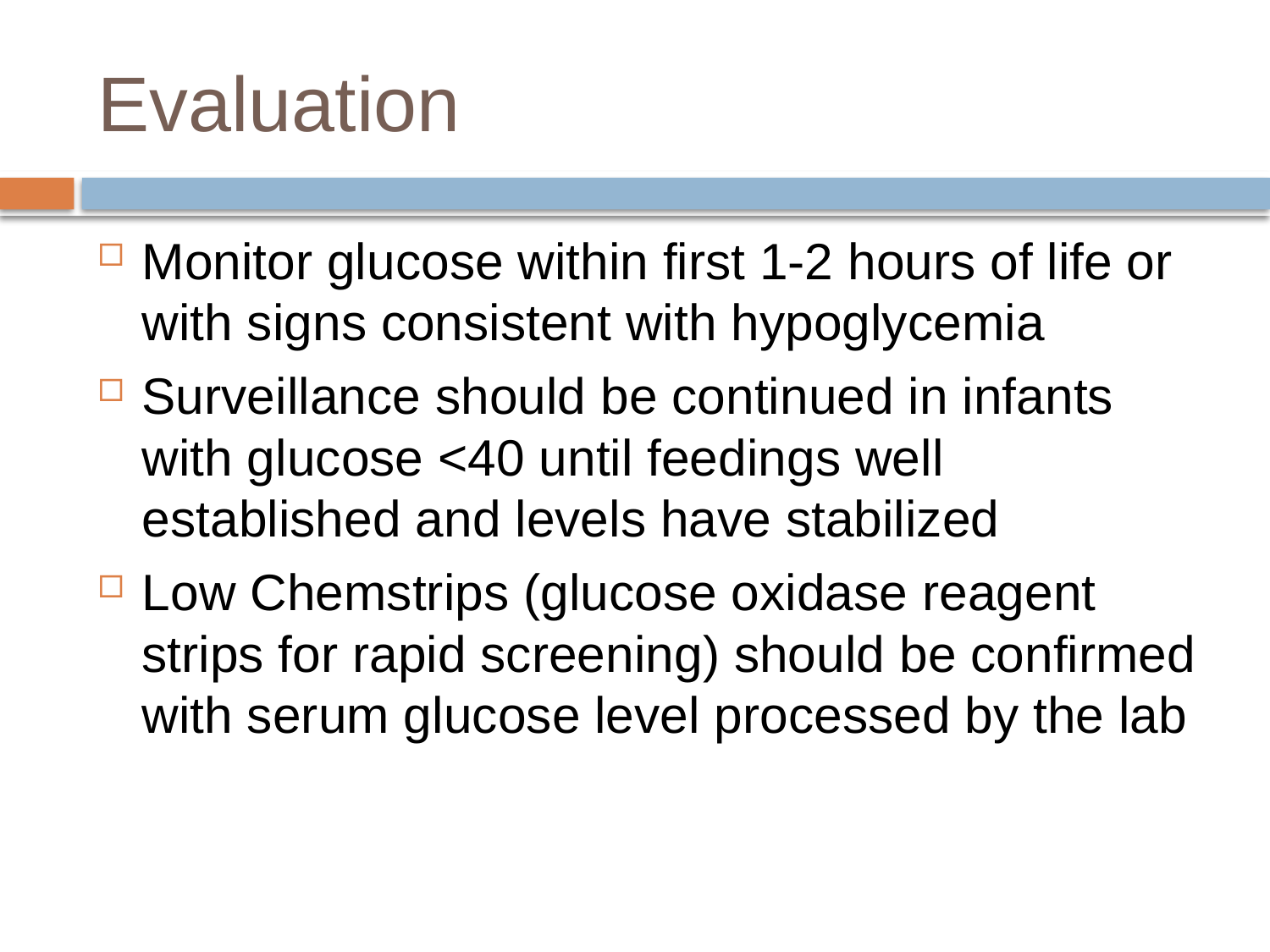

# Evaluation
Monitor glucose within first 1-2 hours of life or with signs consistent with hypoglycemia
Surveillance should be continued in infants with glucose <40 until feedings well established and levels have stabilized
Low Chemstrips (glucose oxidase reagent strips for rapid screening) should be confirmed with serum glucose level processed by the lab